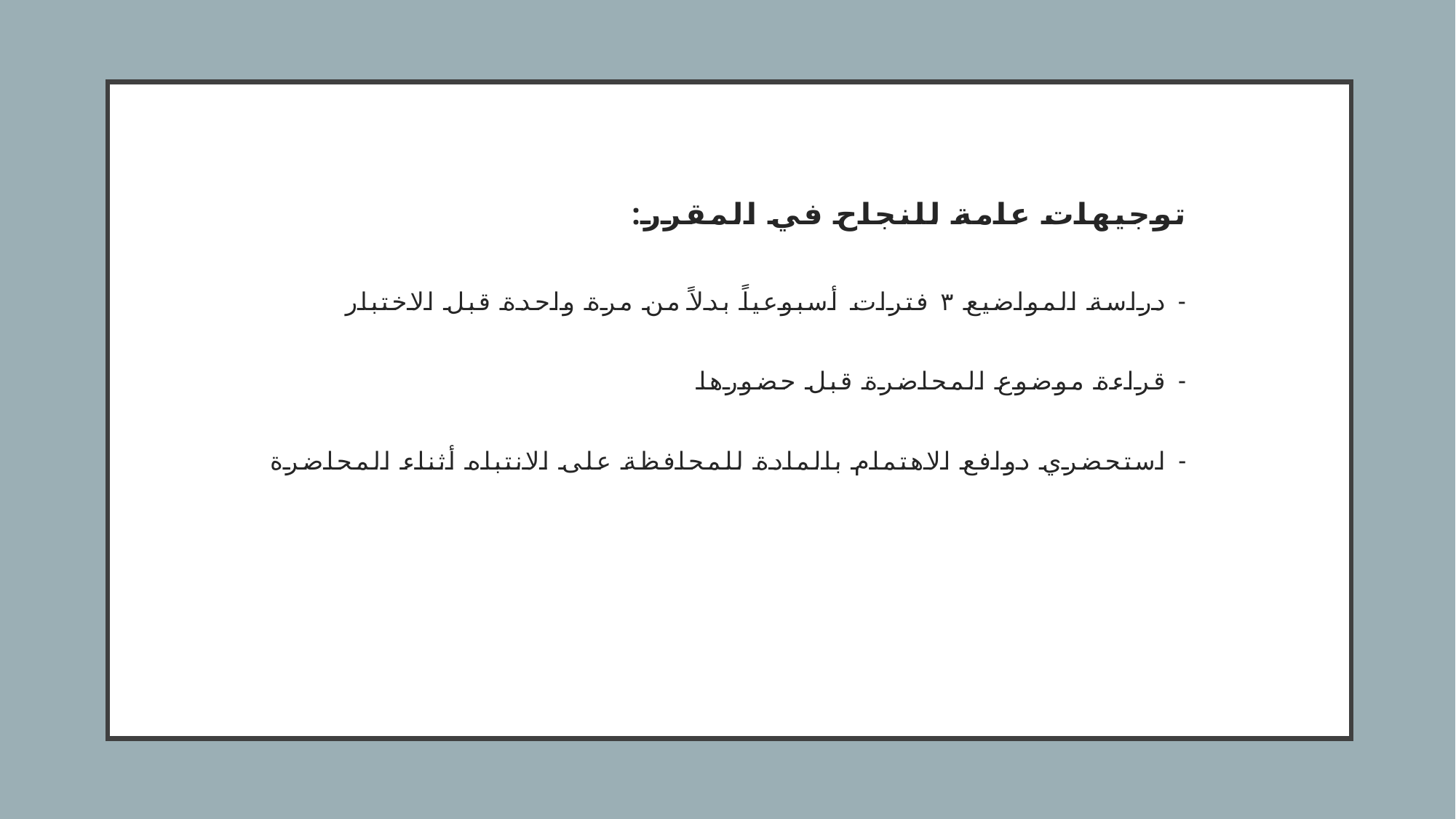

# توجيهات عامة للنجاح في المقرر: - دراسة المواضيع ٣ فترات أسبوعياً بدلاً من مرة واحدة قبل الاختبار - قراءة موضوع المحاضرة قبل حضورها - استحضري دوافع الاهتمام بالمادة للمحافظة على الانتباه أثناء المحاضرة